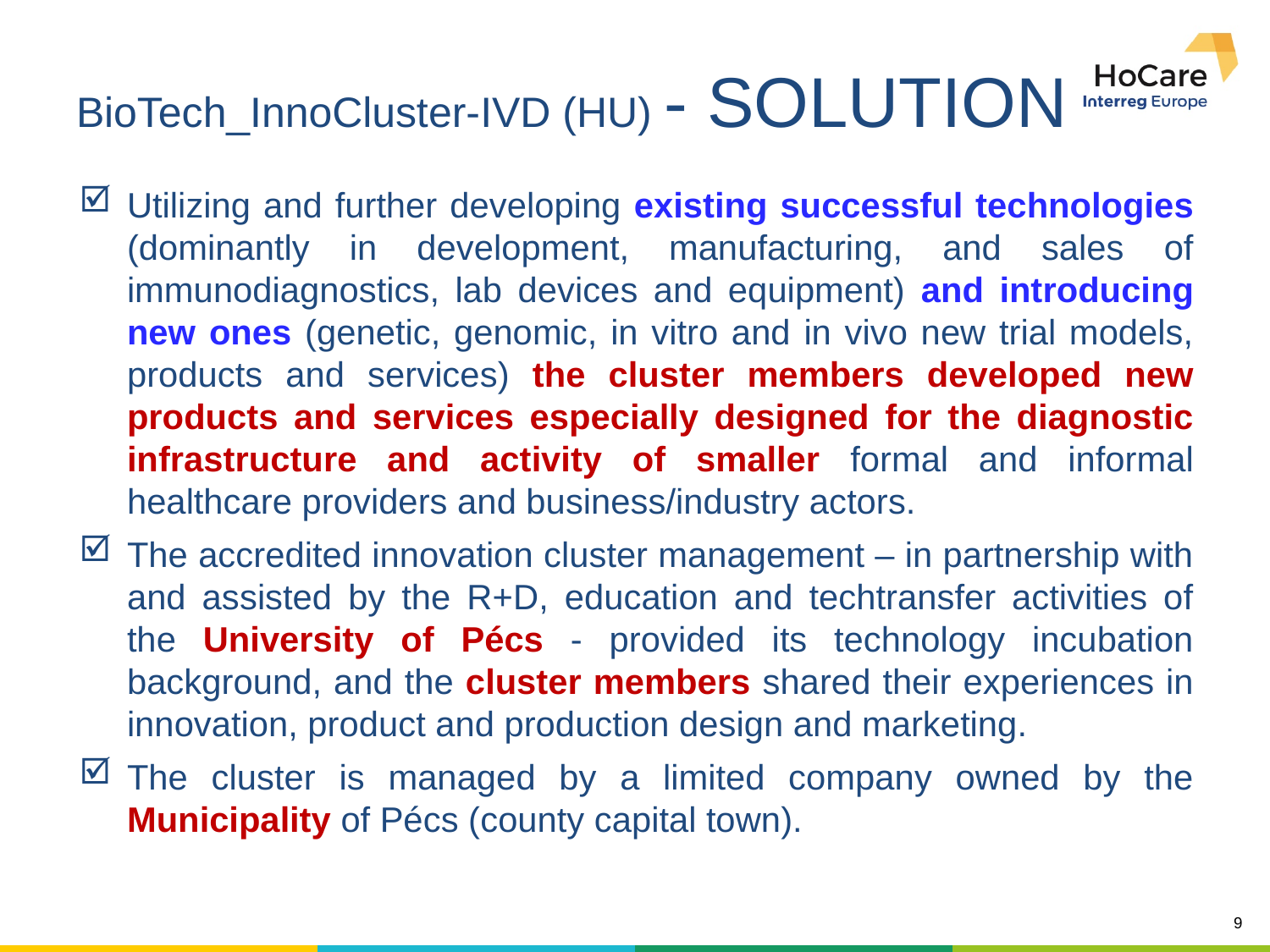

# BioTech_InnoCluster-IVD (HU) - SOLUTION
Utilizing and further developing existing successful technologies (dominantly in development, manufacturing, and sales of immunodiagnostics, lab devices and equipment) and introducing new ones (genetic, genomic, in vitro and in vivo new trial models, products and services) the cluster members developed new products and services especially designed for the diagnostic infrastructure and activity of smaller formal and informal healthcare providers and business/industry actors.
The accredited innovation cluster management – in partnership with and assisted by the R+D, education and techtransfer activities of the University of Pécs - provided its technology incubation background, and the cluster members shared their experiences in innovation, product and production design and marketing.
The cluster is managed by a limited company owned by the Municipality of Pécs (county capital town).